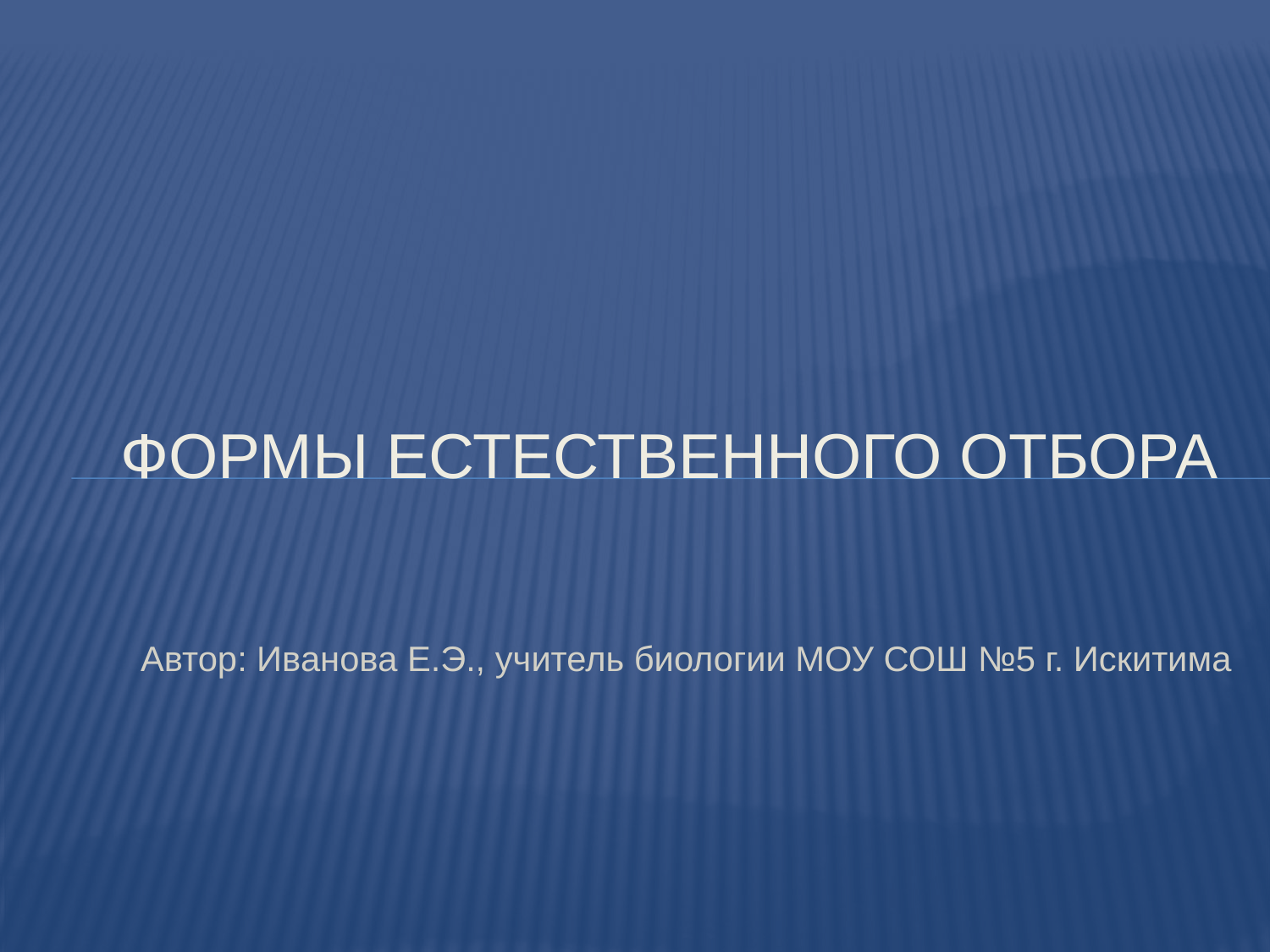

# Формы естественного отбора
Автор: Иванова Е.Э., учитель биологии МОУ СОШ №5 г. Искитима